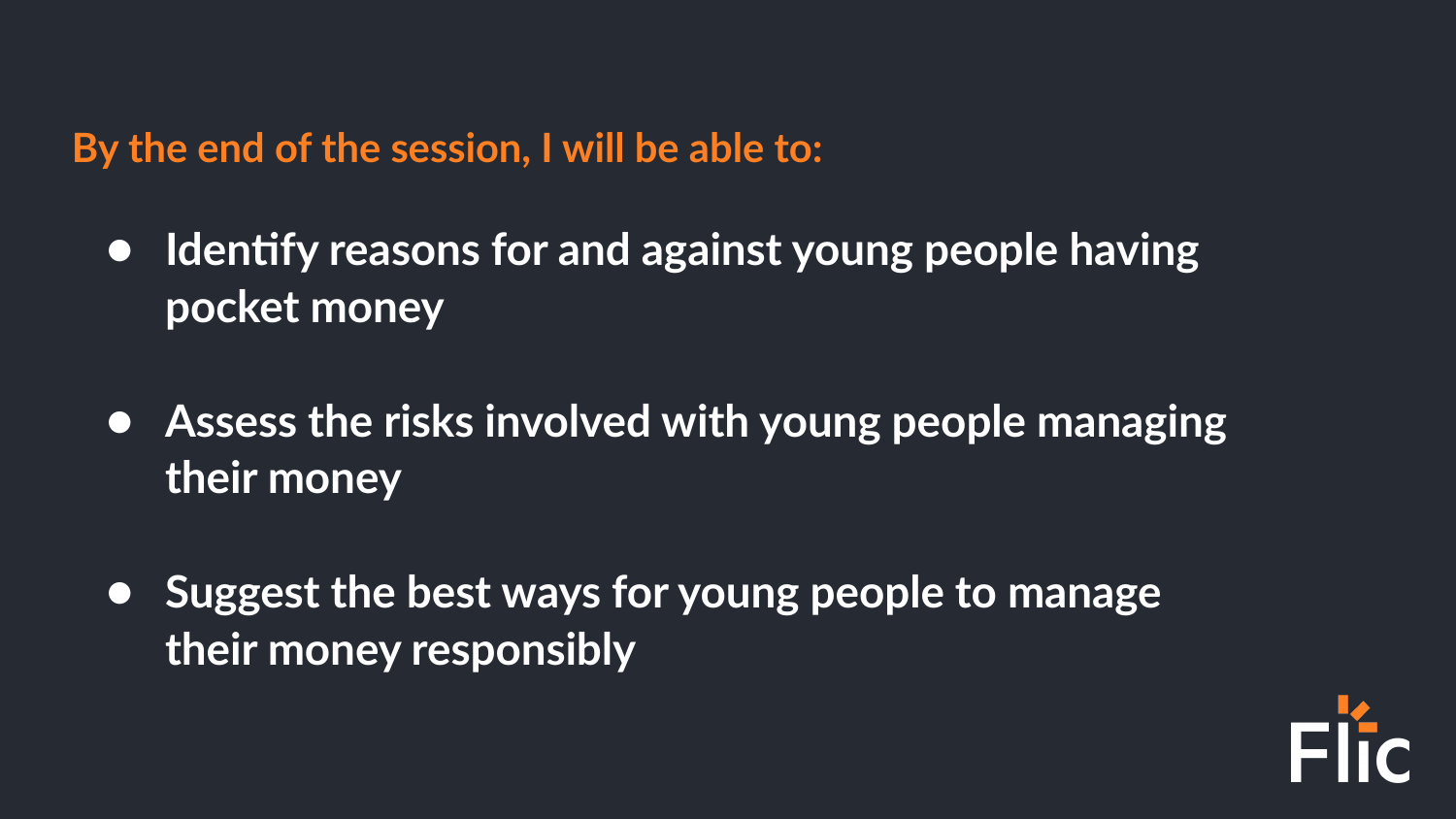

By the end of the session, I will be able to:

Identify reasons for and against young people having pocket money

Assess the risks involved with young people managing their money

Suggest the best ways for young people to manage their money responsibly